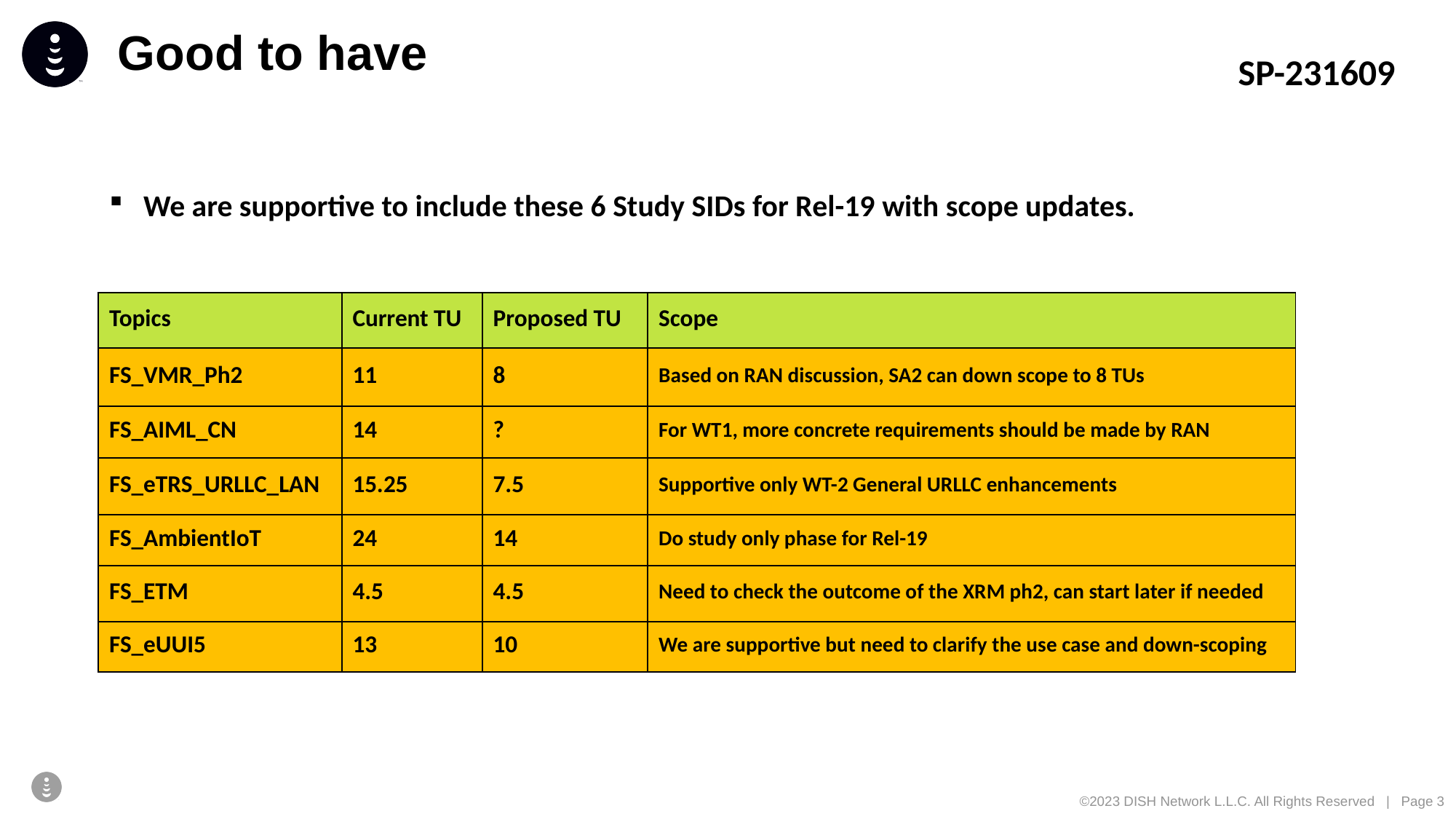

Good to have
SP-231609
We are supportive to include these 6 Study SIDs for Rel-19 with scope updates.
| Topics | Current TU | Proposed TU | Scope |
| --- | --- | --- | --- |
| FS\_VMR\_Ph2 | 11 | 8 | Based on RAN discussion, SA2 can down scope to 8 TUs |
| FS\_AIML\_CN | 14 | ? | For WT1, more concrete requirements should be made by RAN |
| FS\_eTRS\_URLLC\_LAN | 15.25 | 7.5 | Supportive only WT-2 General URLLC enhancements |
| FS\_AmbientIoT | 24 | 14 | Do study only phase for Rel-19 |
| FS\_ETM | 4.5 | 4.5 | Need to check the outcome of the XRM ph2, can start later if needed |
| FS\_eUUI5 | 13 | 10 | We are supportive but need to clarify the use case and down-scoping |